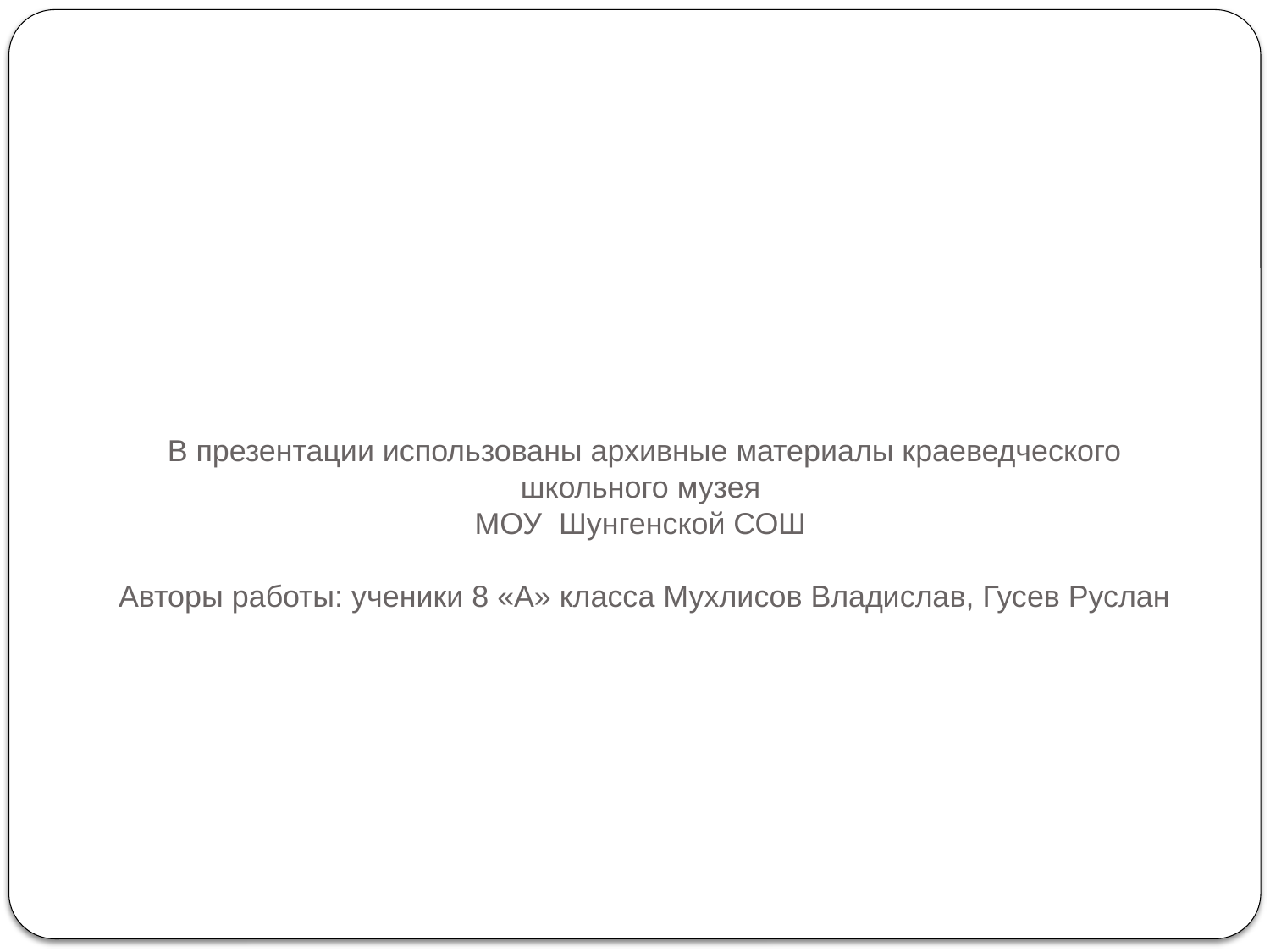

# В презентации использованы архивные материалы краеведческого школьного музея МОУ  Шунгенской СОШ Авторы работы: ученики 8 «А» класса Мухлисов Владислав, Гусев Руслан